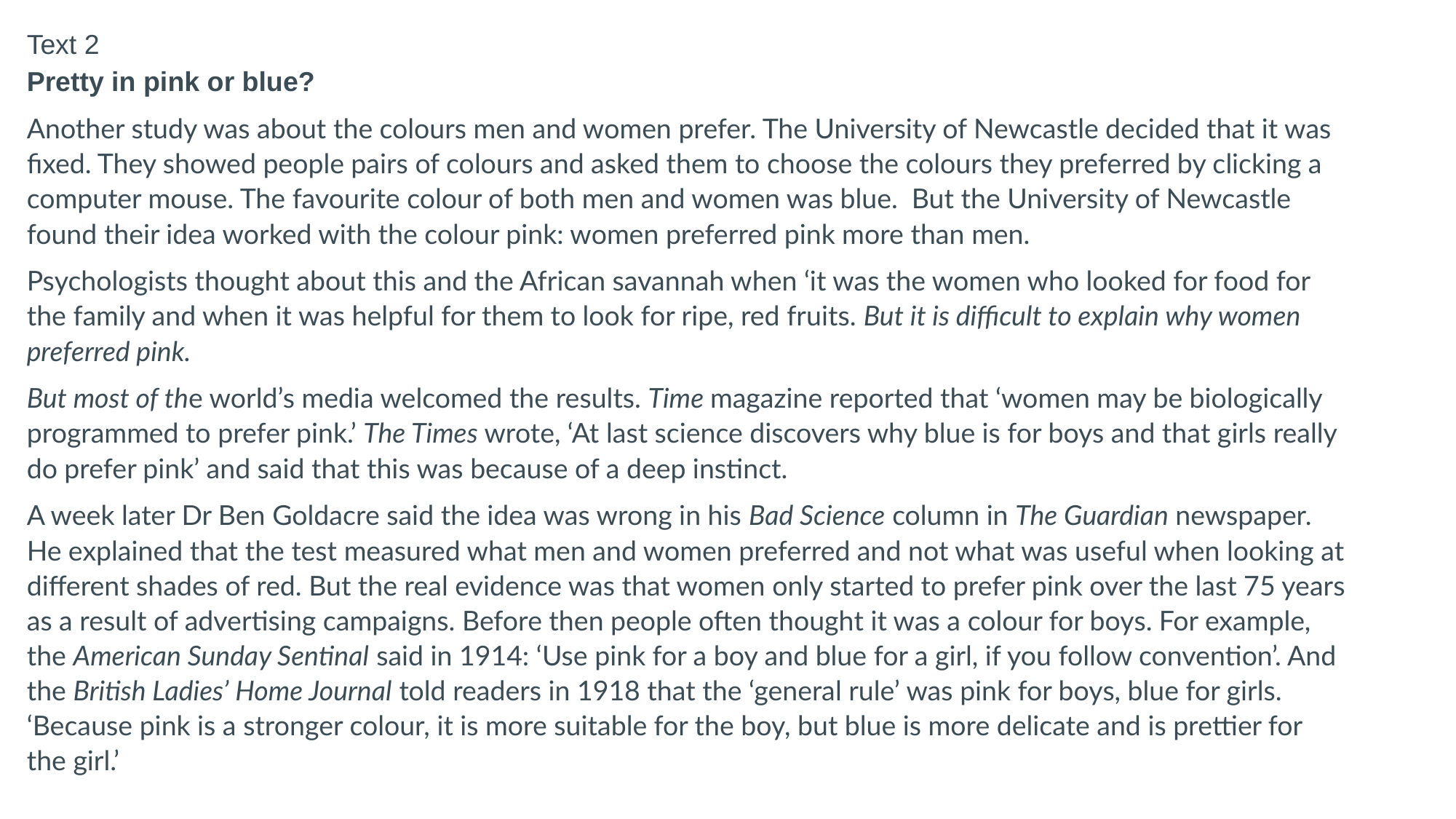

Text 2
Pretty in pink or blue?
Another study was about the colours men and women prefer. The University of Newcastle decided that it was fixed. They showed people pairs of colours and asked them to choose the colours they preferred by clicking a computer mouse. The favourite colour of both men and women was blue.  But the University of Newcastle found their idea worked with the colour pink: women preferred pink more than men.
Psychologists thought about this and the African savannah when ‘it was the women who looked for food for the family and when it was helpful for them to look for ripe, red fruits. But it is difficult to explain why women preferred pink.
But most of the world’s media welcomed the results. Time magazine reported that ‘women may be biologically programmed to prefer pink.’ The Times wrote, ‘At last science discovers why blue is for boys and that girls really do prefer pink’ and said that this was because of a deep instinct.
A week later Dr Ben Goldacre said the idea was wrong in his Bad Science column in The Guardian newspaper. He explained that the test measured what men and women preferred and not what was useful when looking at different shades of red. But the real evidence was that women only started to prefer pink over the last 75 years as a result of advertising campaigns. Before then people often thought it was a colour for boys. For example, the American Sunday Sentinal said in 1914: ‘Use pink for a boy and blue for a girl, if you follow convention’. And the British Ladies’ Home Journal told readers in 1918 that the ‘general rule’ was pink for boys, blue for girls. ‘Because pink is a stronger colour, it is more suitable for the boy, but blue is more delicate and is prettier for the girl.’